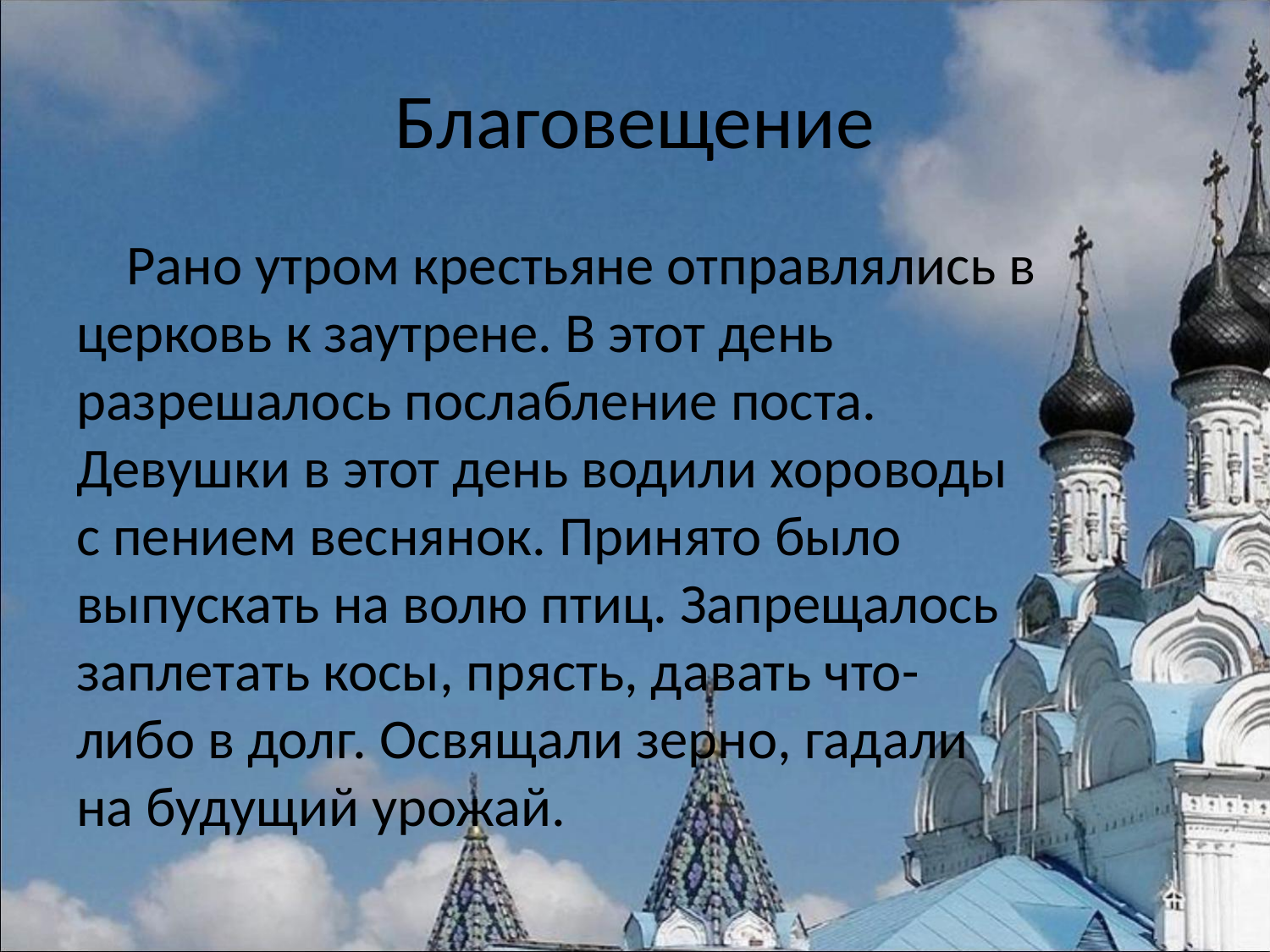

# Благовещение
Рано утром крестьяне отправлялись в церковь к заутрене. В этот день разрешалось послабление поста. Девушки в этот день водили хороводы с пением веснянок. Принято было выпускать на волю птиц. Запрещалось заплетать косы, прясть, давать что-либо в долг. Освящали зерно, гадали на будущий урожай.